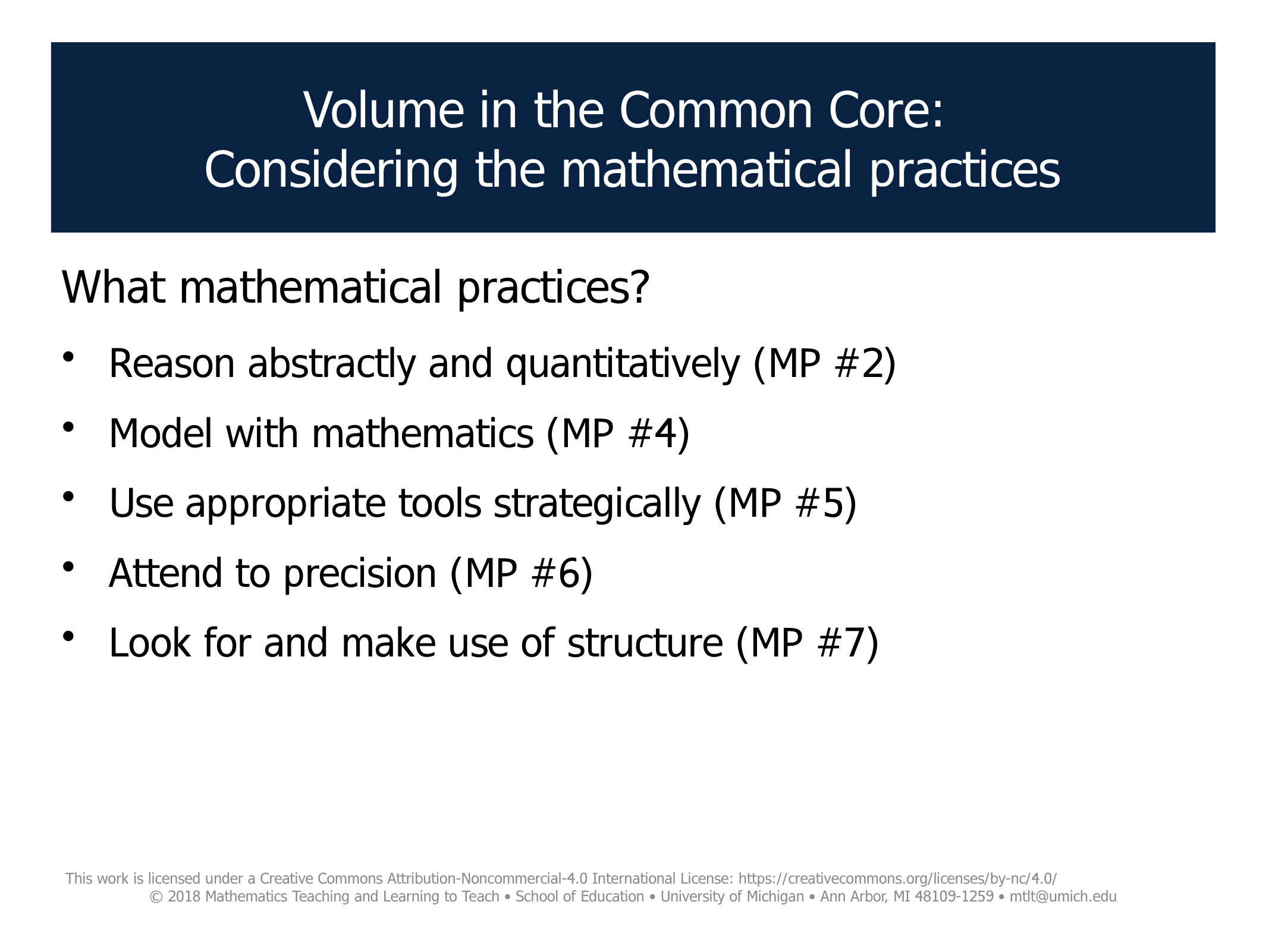

# Volume in the Common Core: Considering the mathematical practices
What mathematical practices?
Reason abstractly and quantitatively (MP #2)
Model with mathematics (MP #4)
Use appropriate tools strategically (MP #5)
Attend to precision (MP #6)
Look for and make use of structure (MP #7)